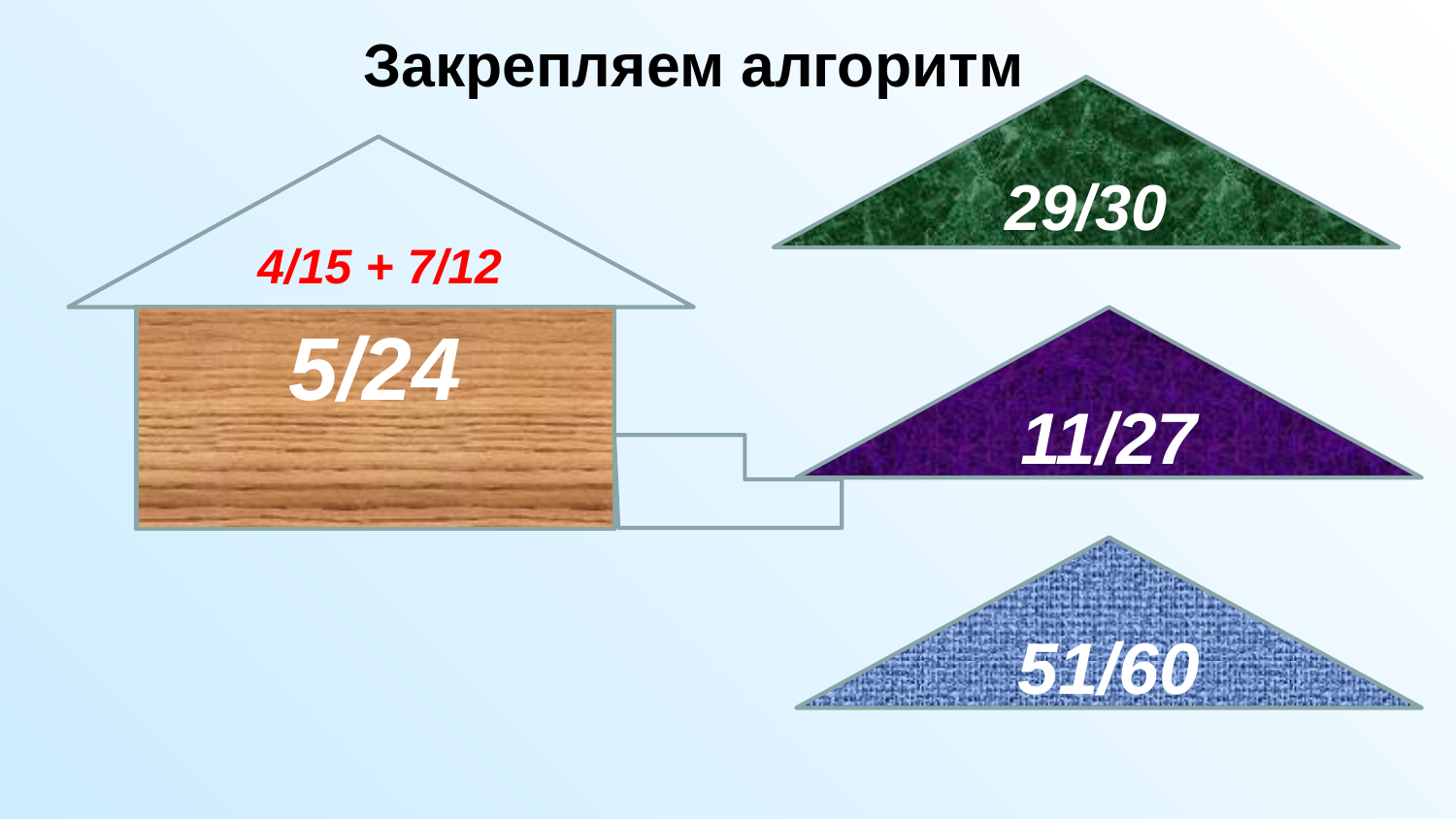

Закрепляем алгоритм
29/30
4/15 + 7/12
365 : (х – 13) = 73
5/24

11/27

51/60